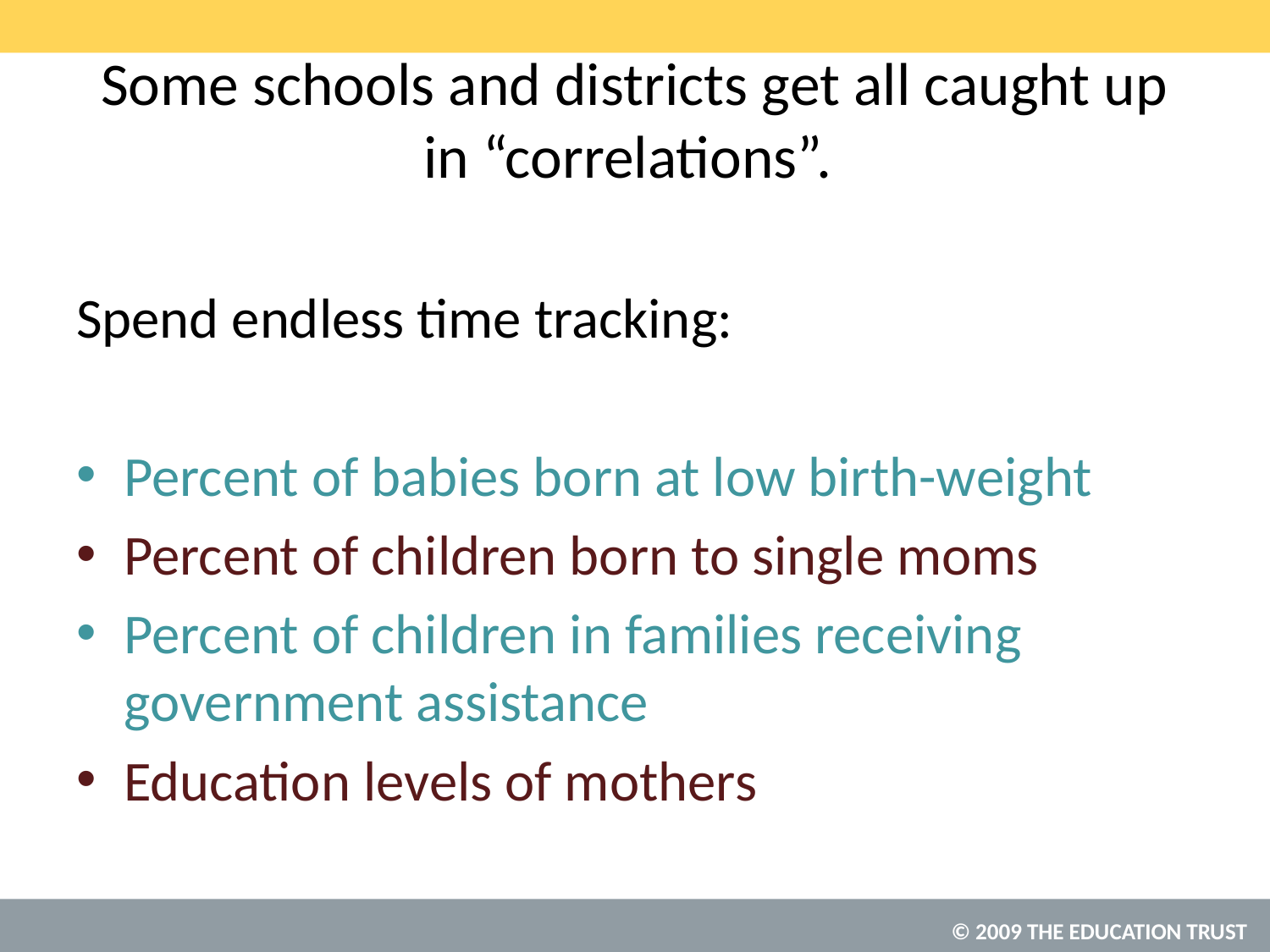

# Some schools and districts get all caught up in “correlations”.
Spend endless time tracking:

Percent of babies born at low birth-weight
Percent of children born to single moms
Percent of children in families receiving government assistance
Education levels of mothers